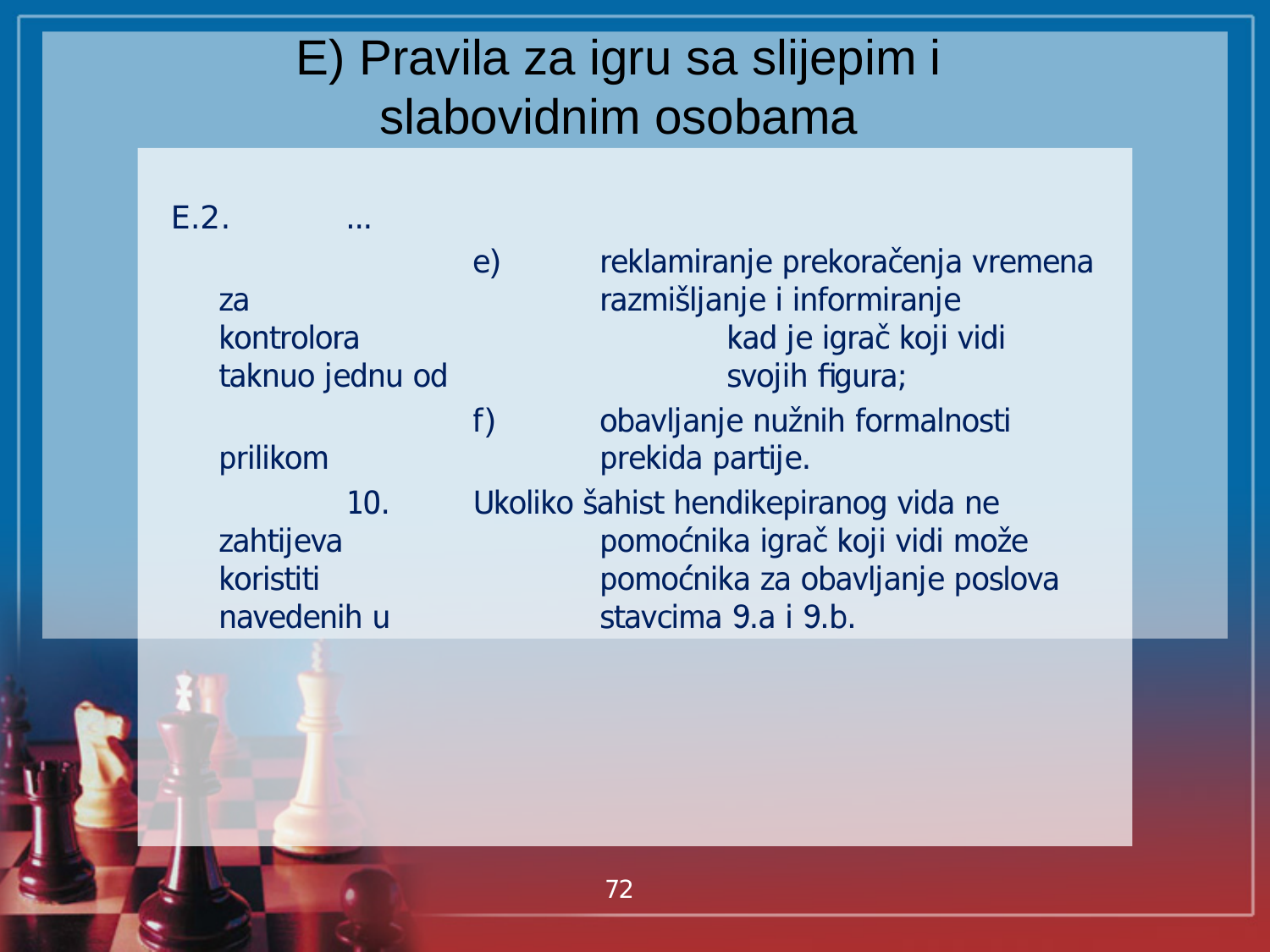

# E) Pravila za igru sa slijepim i slabovidnim osobama
E.2.	…
			e)	reklamiranje prekoračenja vremena za 			razmišljanje i informiranje kontrolora 			kad je igrač koji vidi taknuo jednu od 			svojih figura;
			f)	obavljanje nužnih formalnosti prilikom 			prekida partije.
		10.	Ukoliko šahist hendikepiranog vida ne zahtijeva 		pomoćnika igrač koji vidi može koristiti 			pomoćnika za obavljanje poslova navedenih u 		stavcima 9.a i 9.b.

72